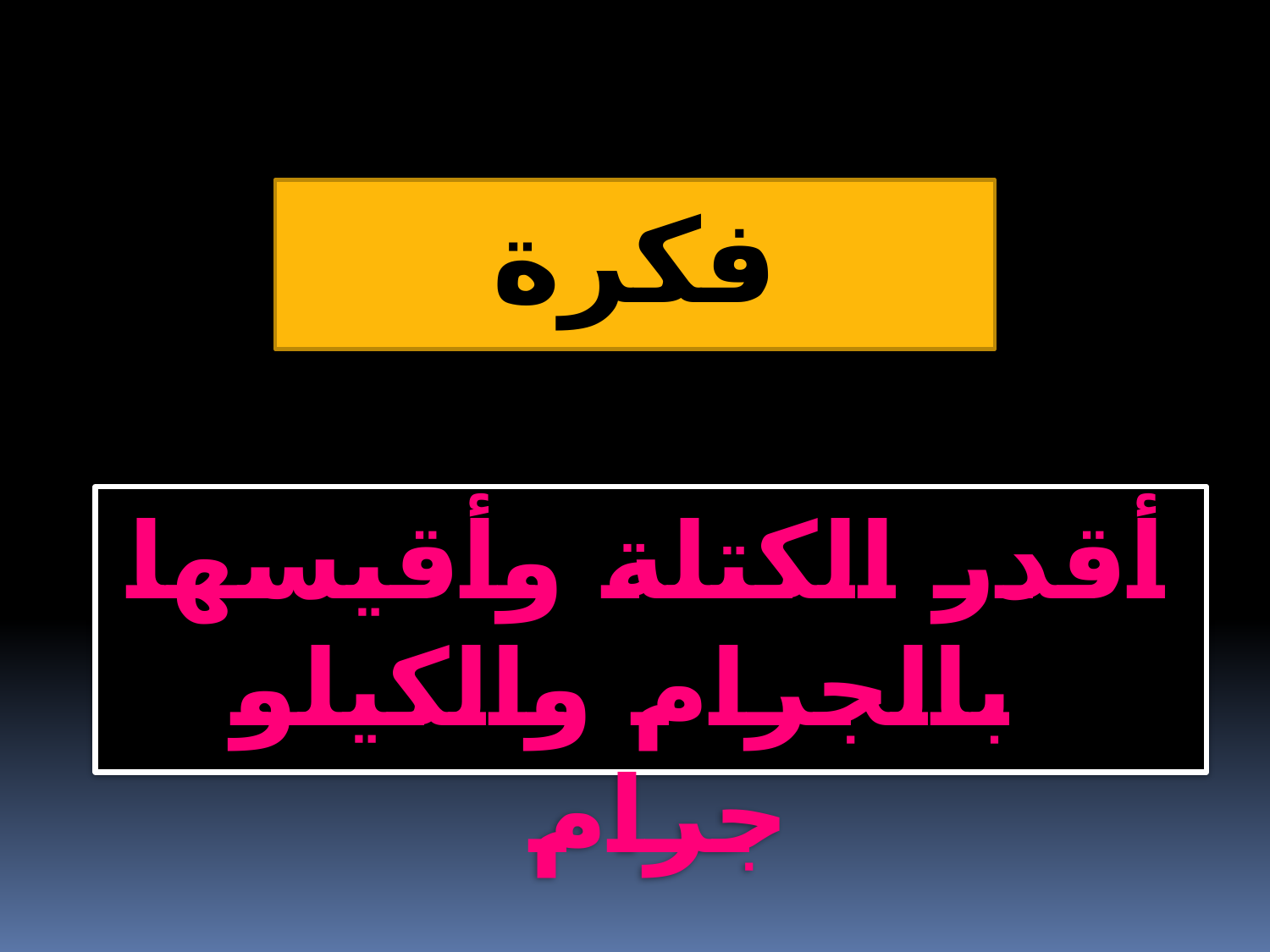

فكرة الدرس
أقدر الكتلة وأقيسها بالجرام والكيلو جرام